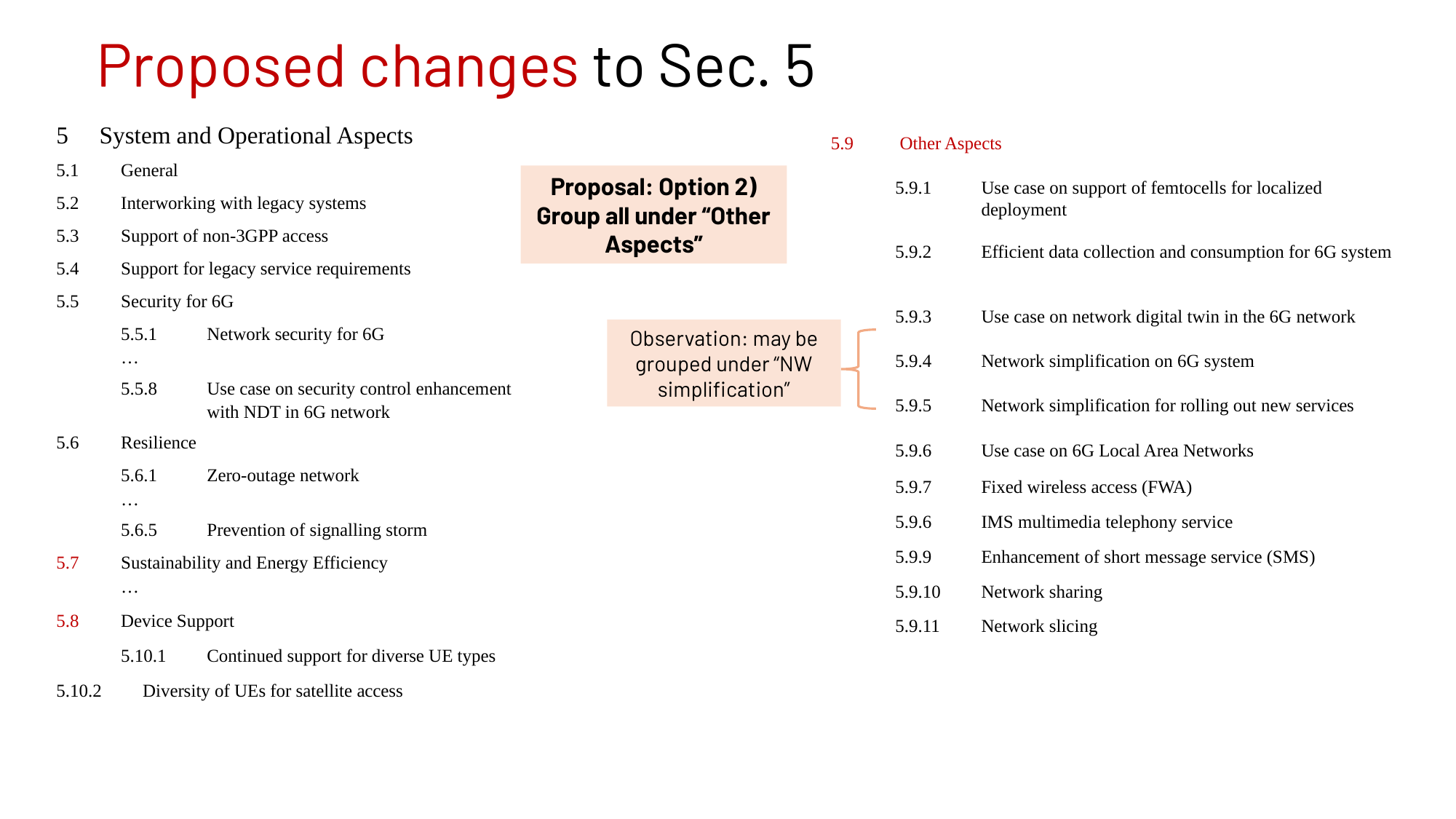

# Proposed changes to Sec. 5
5	System and Operational Aspects
5.1	General
5.2	Interworking with legacy systems
5.3	Support of non-3GPP access
5.4	Support for legacy service requirements
5.5	Security for 6G
5.5.1	Network security for 6G
…
5.5.8	Use case on security control enhancement
with NDT in 6G network
5.6	Resilience
5.6.1	Zero-outage network
…
5.6.5	Prevention of signalling storm
5.7	Sustainability and Energy Efficiency
…
5.8 	Device Support
5.10.1 	Continued support for diverse UE types
5.10.2         Diversity of UEs for satellite access

5.9	 Other Aspects
5.9.1	Use case on support of femtocells for localized deployment
5.9.2	Efficient data collection and consumption for 6G system
5.9.3	Use case on network digital twin in the 6G network
5.9.4	Network simplification on 6G system
5.9.5	Network simplification for rolling out new services
5.9.6	Use case on 6G Local Area Networks
5.9.7	Fixed wireless access (FWA)
5.9.6 	IMS multimedia telephony service
5.9.9 	Enhancement of short message service (SMS)
5.9.10 	Network sharing
5.9.11	Network slicing

Proposal: Option 2) Group all under “Other Aspects”
Observation: may be grouped under “NW simplification”